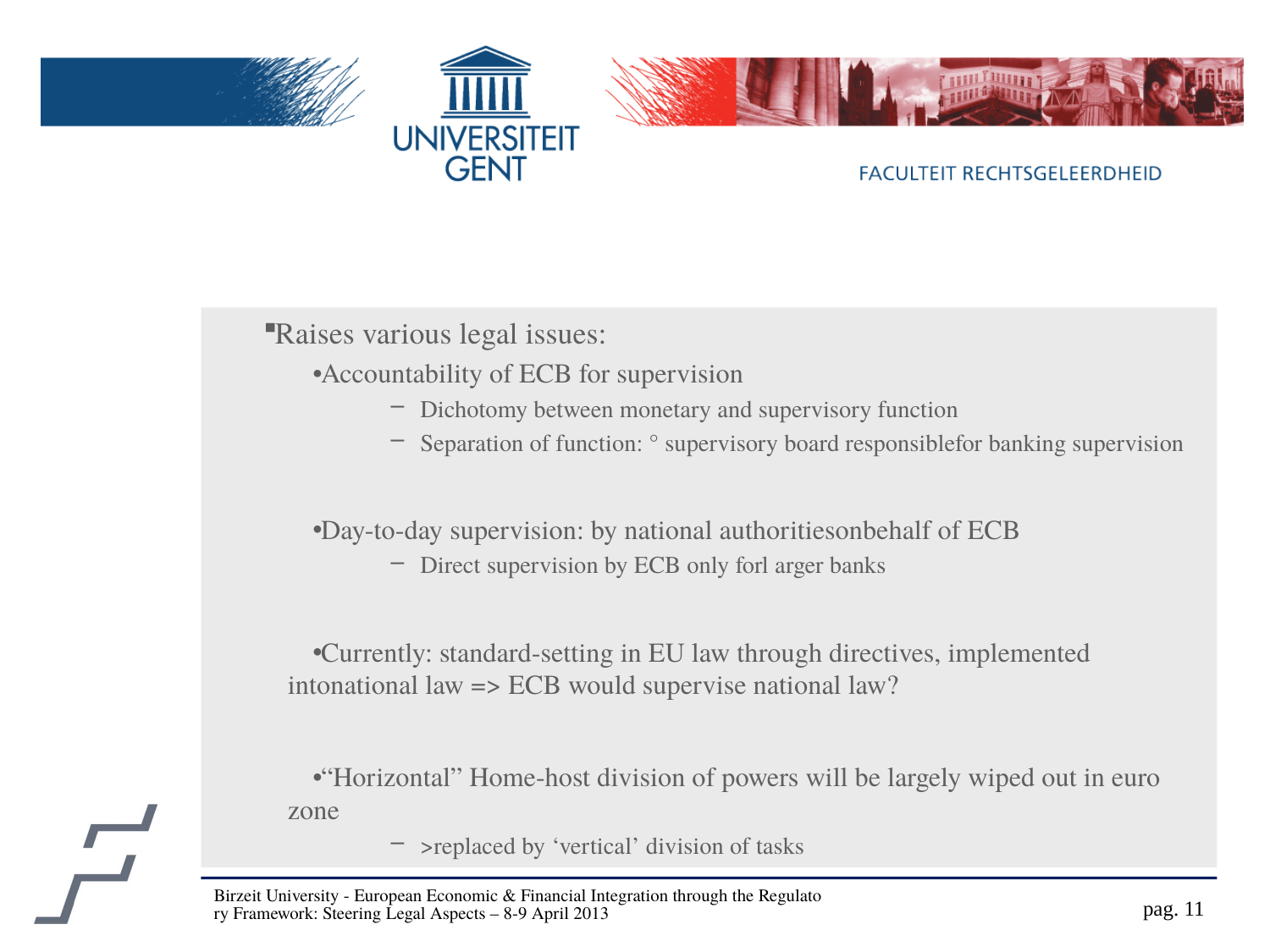

#
Raises various legal issues:
Accountability of ECB for supervision
Dichotomy between monetary and supervisory function
Separation of function: ° supervisory board responsiblefor banking supervision

Day-to-day supervision: by national authoritiesonbehalf of ECB
Direct supervision by ECB only forl arger banks

Currently: standard-setting in EU law through directives, implemented intonational law => ECB would supervise national law?

“Horizontal” Home-host division of powers will be largely wiped out in euro zone
>replaced by ‘vertical’ division of tasks
Birzeit University - European Economic & Financial Integration through the Regulatory Framework: Steering Legal Aspects – 8-9 April 2013
pag. 11